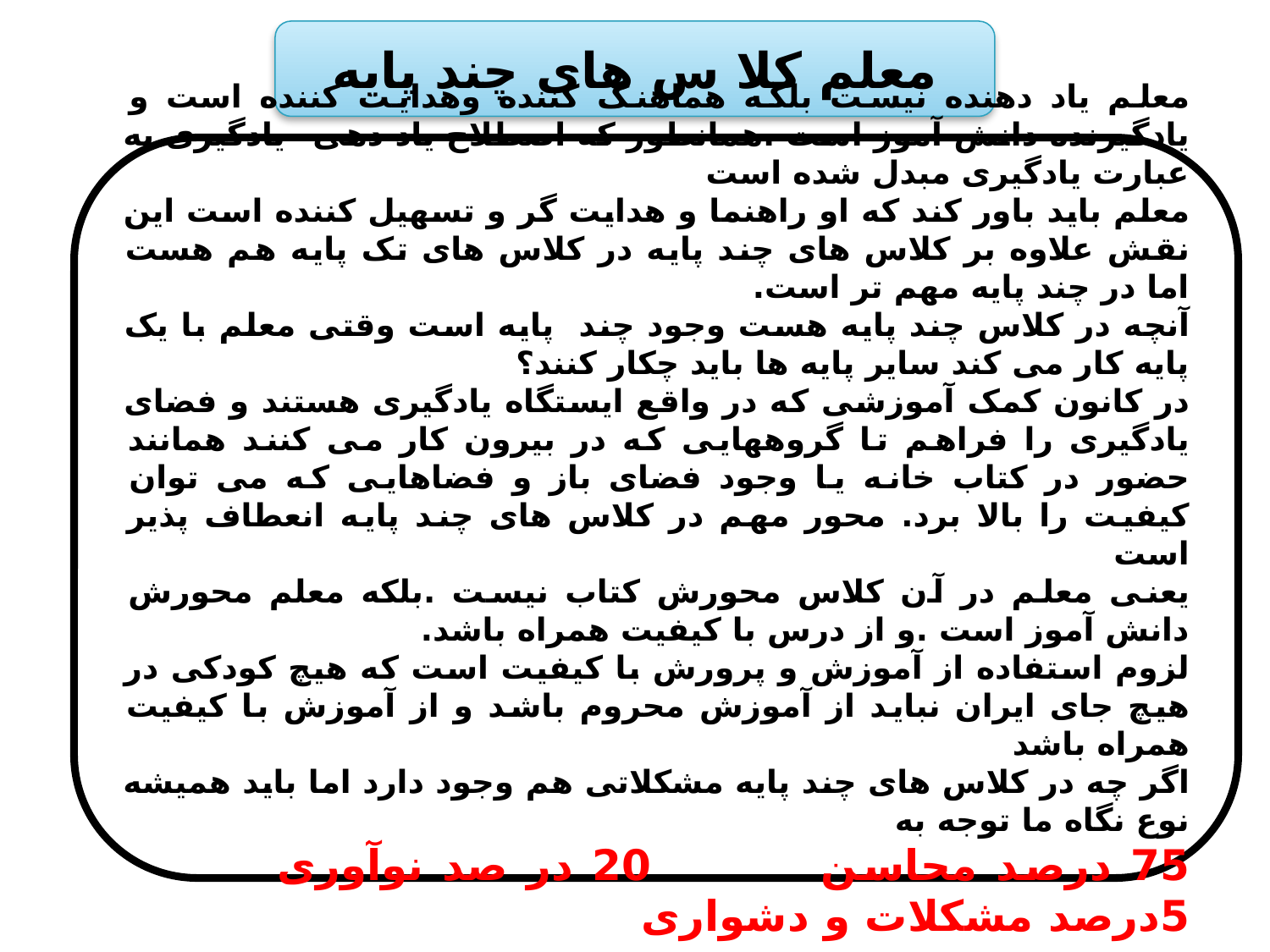

معلم کلا س های چند پایه
معلم یاد دهنده نیست بلکه هماهنگ کننده وهدایت کننده است و یادگیرنده دانش آموز است .همانطور که اصطلاح یاد دهی –یادگیری به عبارت یادگیری مبدل شده است
معلم باید باور کند که او راهنما و هدایت گر و تسهیل کننده است این نقش علاوه بر کلاس های چند پایه در کلاس های تک پایه هم هست اما در چند پایه مهم تر است.
آنچه در کلاس چند پایه هست وجود چند  پایه است وقتی معلم با یک پایه کار می کند سایر پایه ها باید چکار کنند؟
در کانون کمک آموزشی که در واقع ایستگاه یادگیری هستند و فضای یادگیری را فراهم تا گروههایی که در بیرون کار می کنند همانند حضور در کتاب خانه یا وجود فضای باز و فضاهایی که می توان کیفیت را بالا برد. محور مهم در کلاس های چند پایه انعطاف پذیر است
یعنی معلم در آن کلاس محورش کتاب نیست .بلکه معلم محورش دانش آموز است .و از درس با کیفیت همراه باشد.
لزوم استفاده از آموزش و پرورش با کیفیت است که هیچ کودکی در هیچ جای ایران نباید از آموزش محروم باشد و از آموزش با کیفیت همراه باشد
اگر چه در کلاس های چند پایه مشکلاتی هم وجود دارد اما باید همیشه نوع نگاه ما توجه به
75 درصد محاسن         20 در صد نوآوری         5درصد مشکلات و دشواری